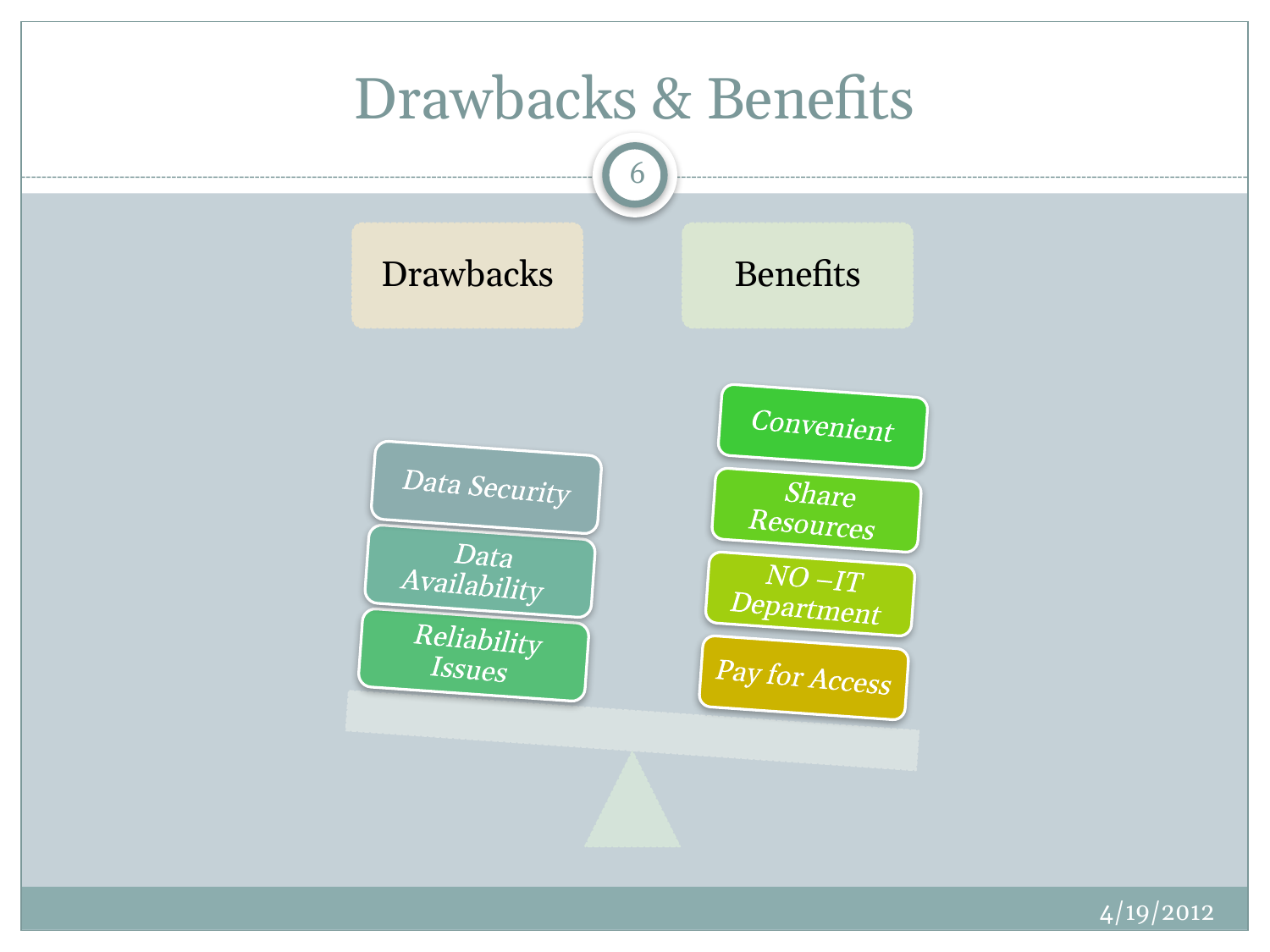

# Drawbacks & Benefits
6
Drawbacks

Benefits

Pay for Access
NO –IT Department
Share Resources
Convenient
Reliability Issues
Data Availability
Data Security
4/19/2012